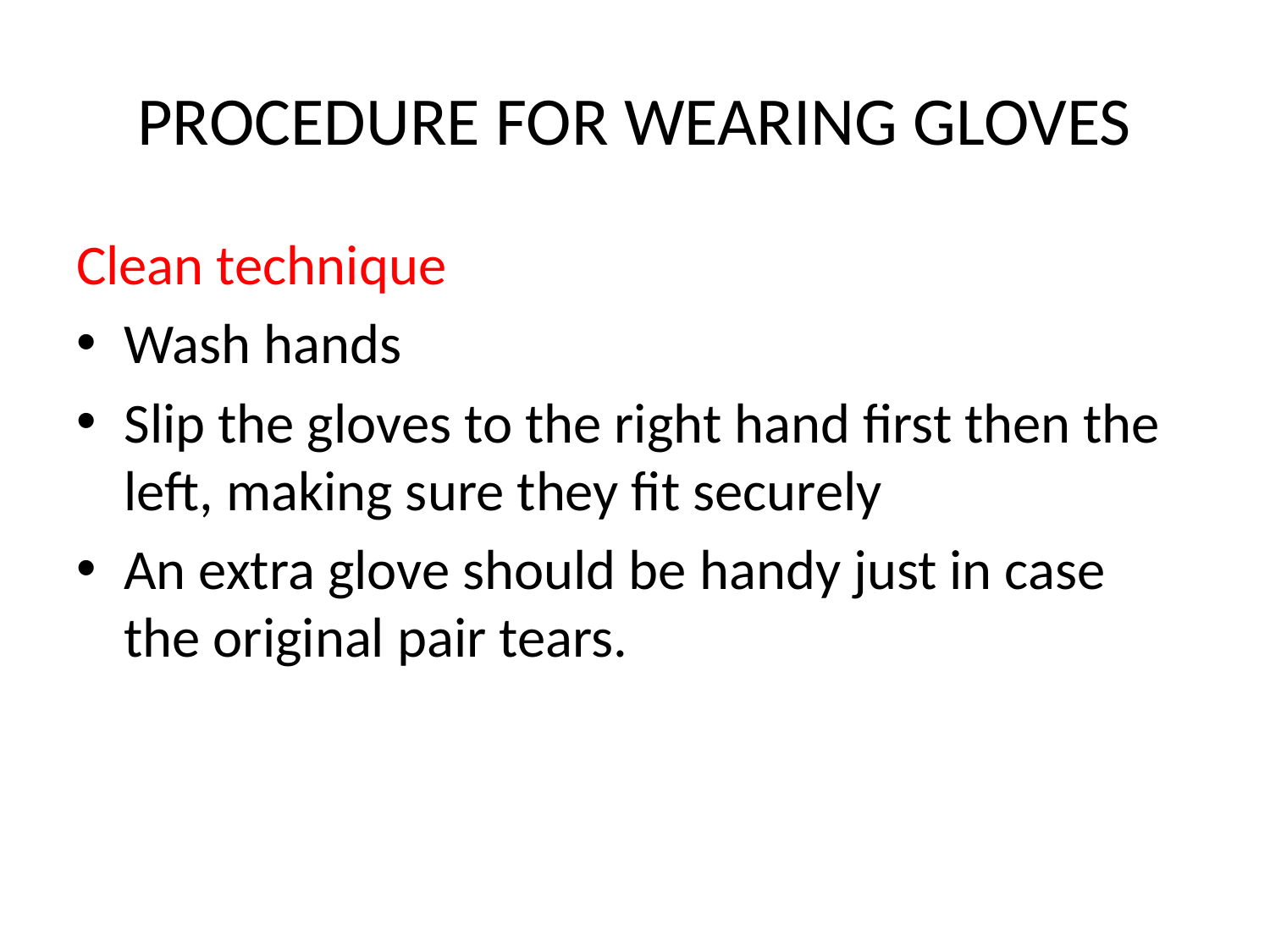

# PROCEDURE FOR WEARING GLOVES
Clean technique
Wash hands
Slip the gloves to the right hand first then the left, making sure they fit securely
An extra glove should be handy just in case the original pair tears.